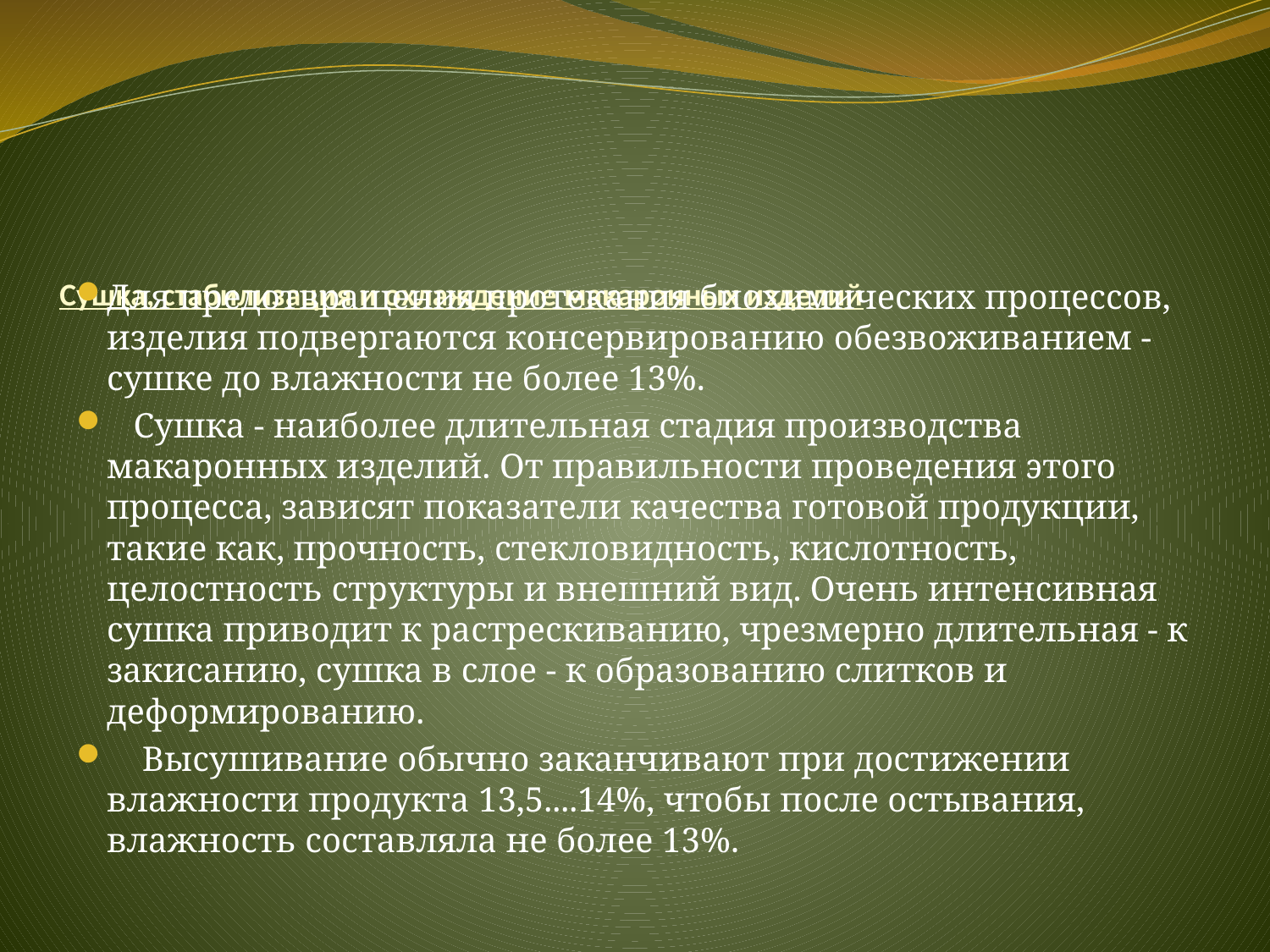

# Сушка, стабилизация и охлаждение макаронных изделий
Для предотвращения протекания биохимических процессов, изделия подвергаются консервированию обезвоживанием - сушке до влажности не более 13%.
   Сушка - наиболее длительная стадия производства макаронных изделий. От правильности проведения этого процесса, зависят показатели качества готовой продукции, такие как, прочность, стекловидность, кислотность, целостность структуры и внешний вид. Очень интенсивная сушка приводит к растрескиванию, чрезмерно длительная - к закисанию, сушка в слое - к образованию слитков и деформированию.
    Высушивание обычно заканчивают при достижении влажности продукта 13,5....14%, чтобы после остывания, влажность составляла не более 13%.